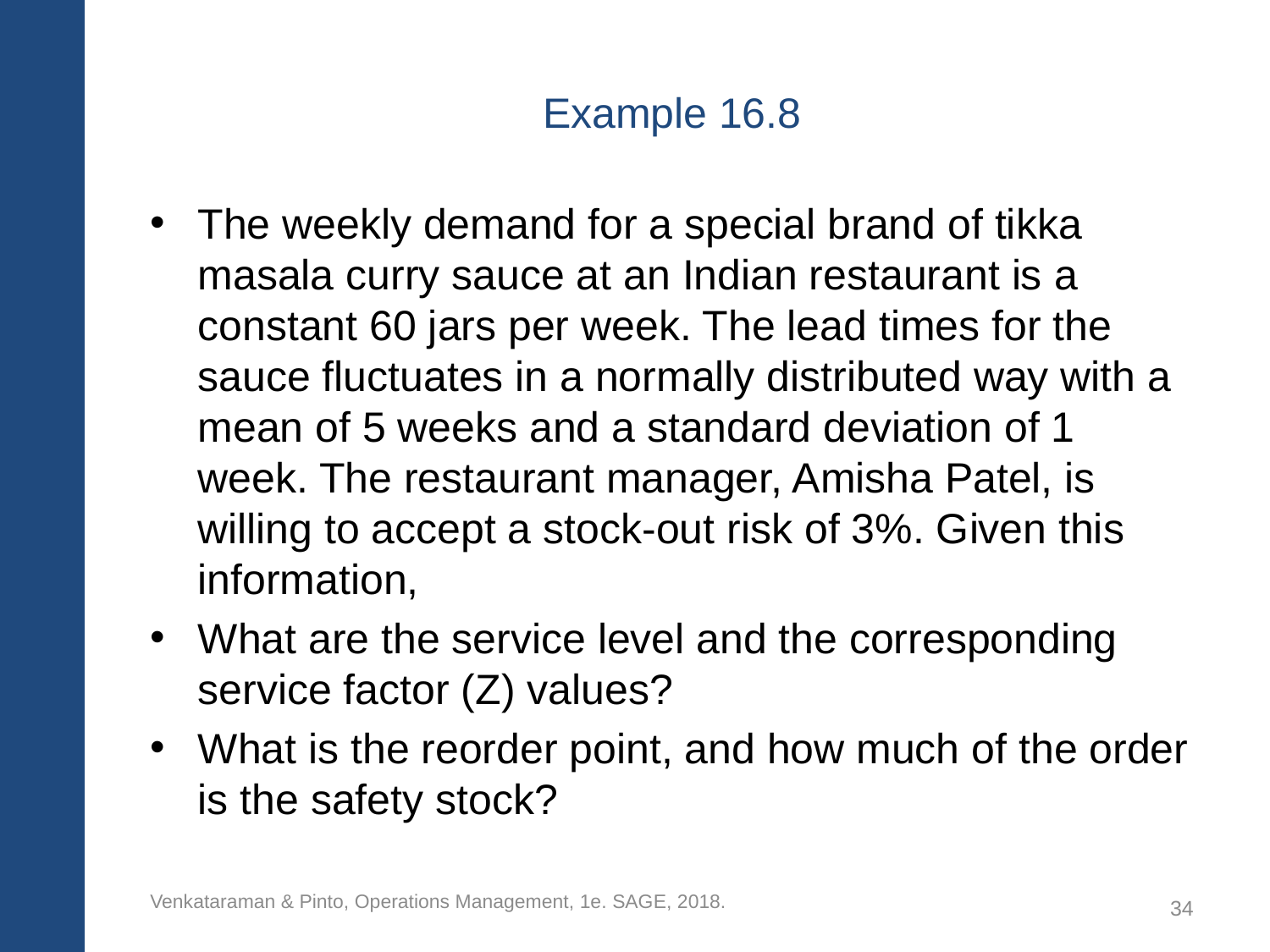

# Example 16.8
The weekly demand for a special brand of tikka masala curry sauce at an Indian restaurant is a constant 60 jars per week. The lead times for the sauce fluctuates in a normally distributed way with a mean of 5 weeks and a standard deviation of 1 week. The restaurant manager, Amisha Patel, is willing to accept a stock-out risk of 3%. Given this information,
What are the service level and the corresponding service factor (Z) values?
What is the reorder point, and how much of the order is the safety stock?
Venkataraman & Pinto, Operations Management, 1e. SAGE, 2018.
34